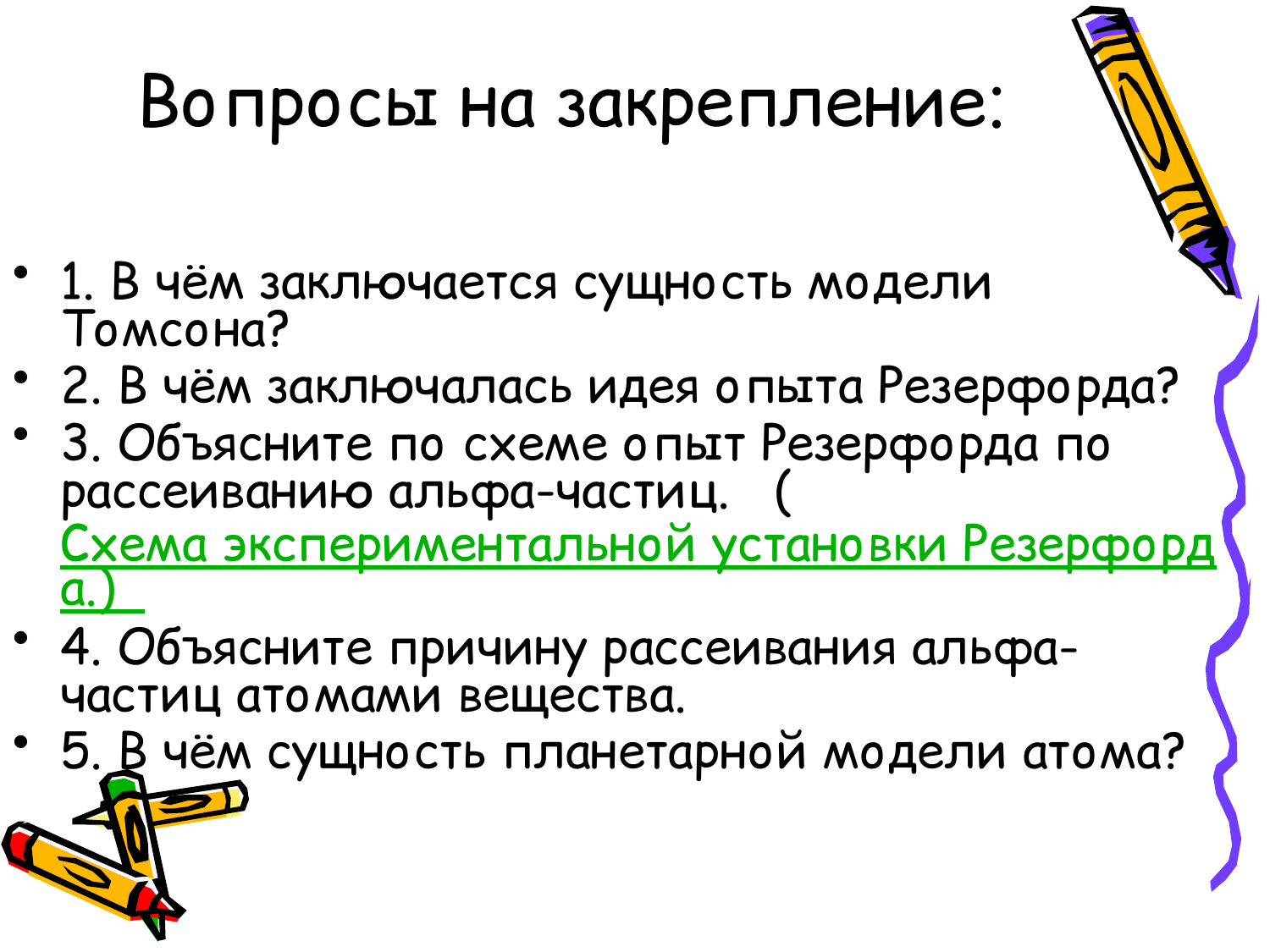

# Вопросы на закрепление:
1. В чём заключается сущность модели Томсона?
2. В чём заключалась идея опыта Резерфорда?
3. Объясните по схеме опыт Резерфорда по рассеиванию альфа-частиц.   (Схема экспериментальной установки Резерфорда.)
4. Объясните причину рассеивания альфа-частиц атомами вещества.
5. В чём сущность планетарной модели атома?